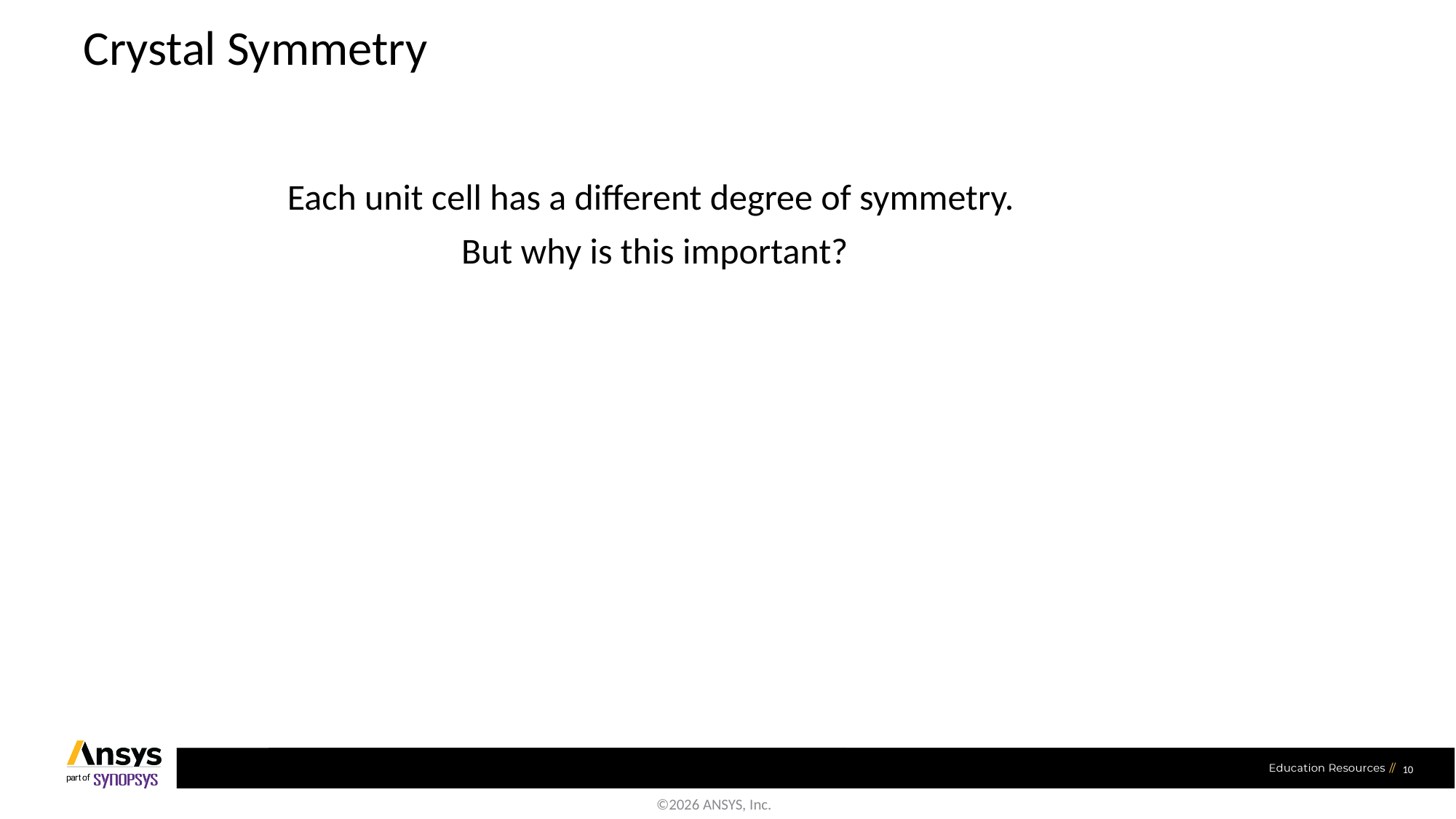

# Crystal Symmetry
Each unit cell has a different degree of symmetry.
But why is this important?
10